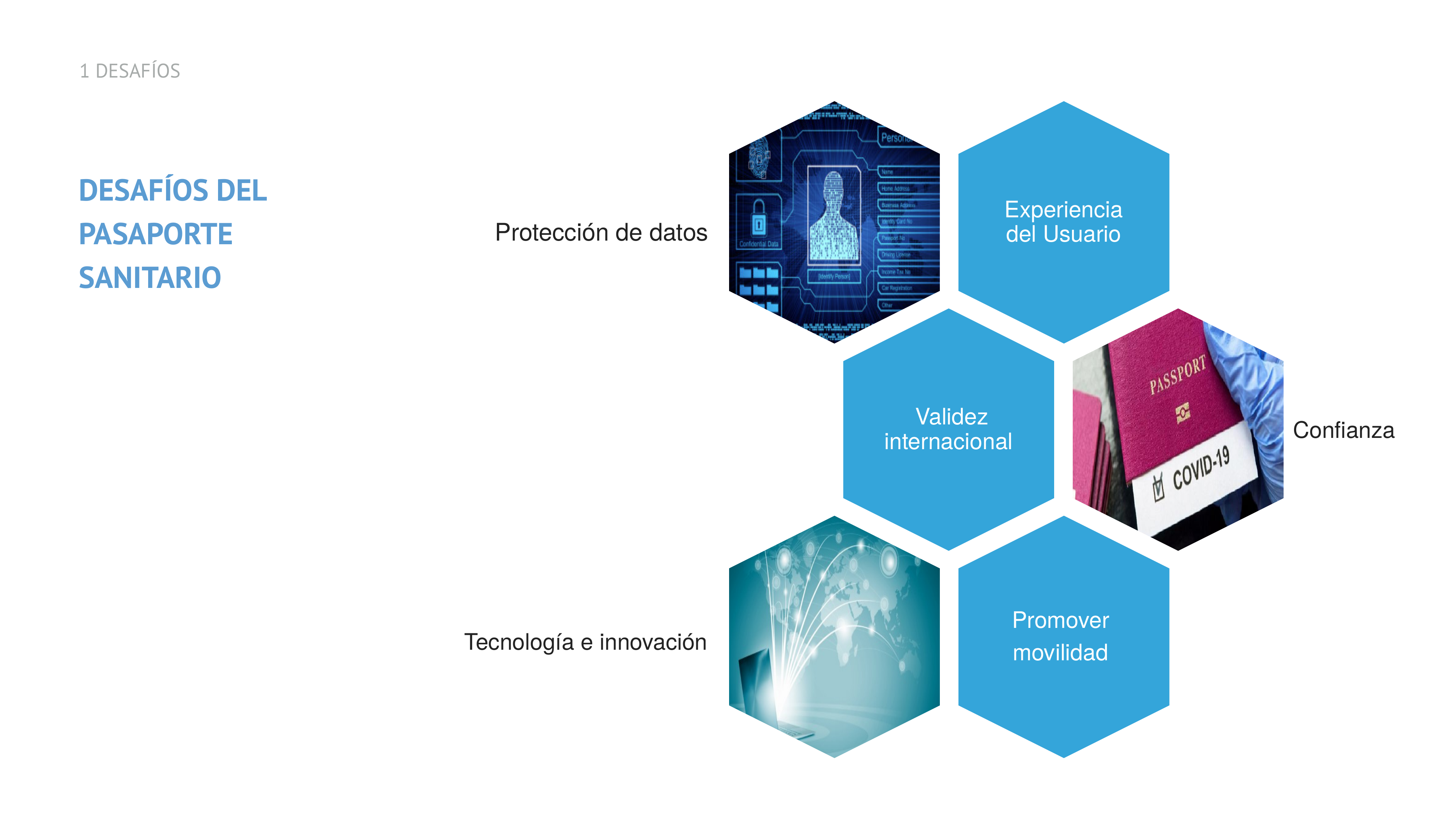

1 Desafíos
Experiencia del Usuario
Protección de datos

 Validez internacional
Confianza

Promover
movilidad
Tecnología e innovación

Desafíos del pasaporte sanitario